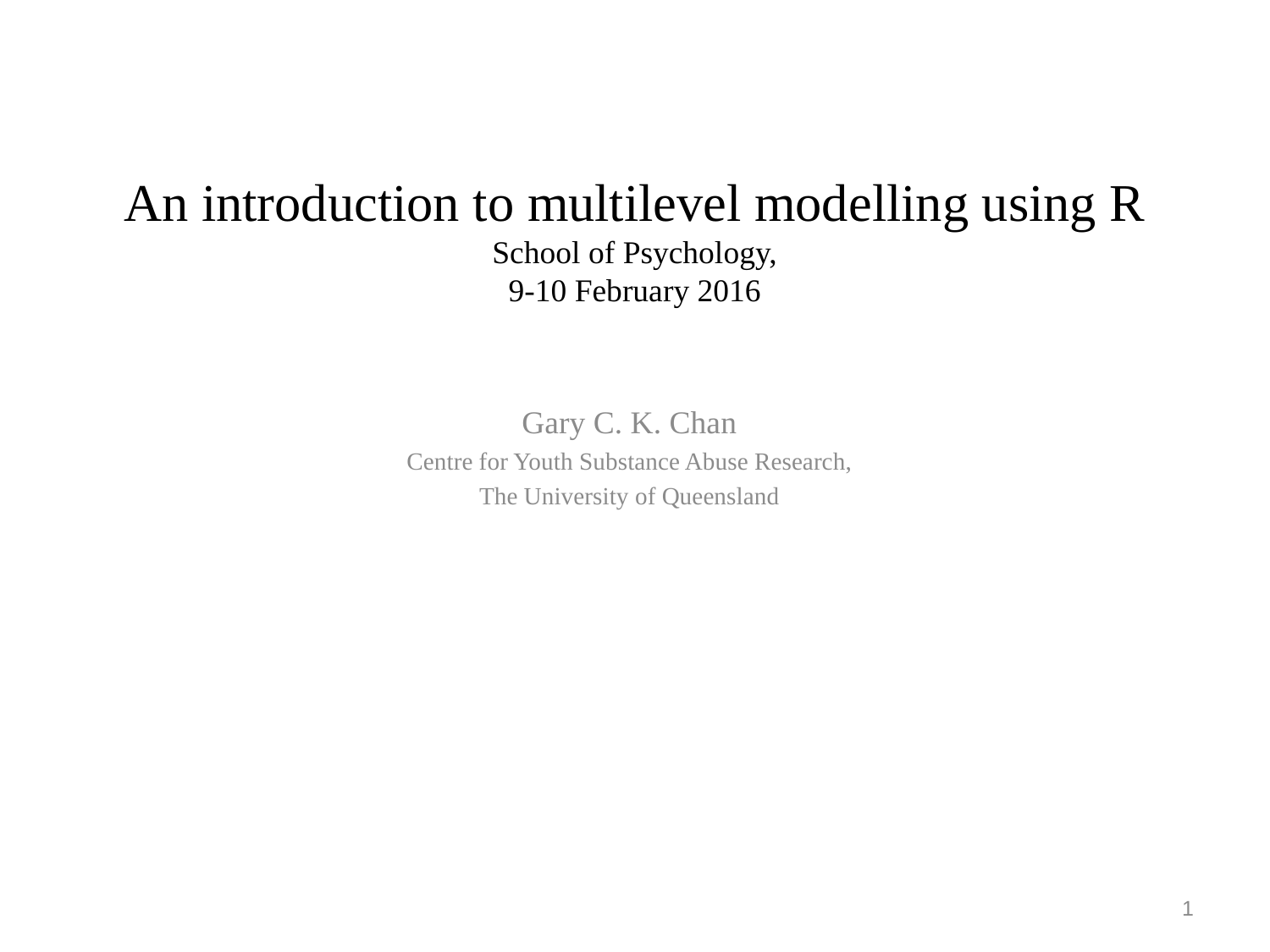

# An introduction to multilevel modelling using R School of Psychology, 9-10 February 2016
Gary C. K. Chan
Centre for Youth Substance Abuse Research,
The University of Queensland
1